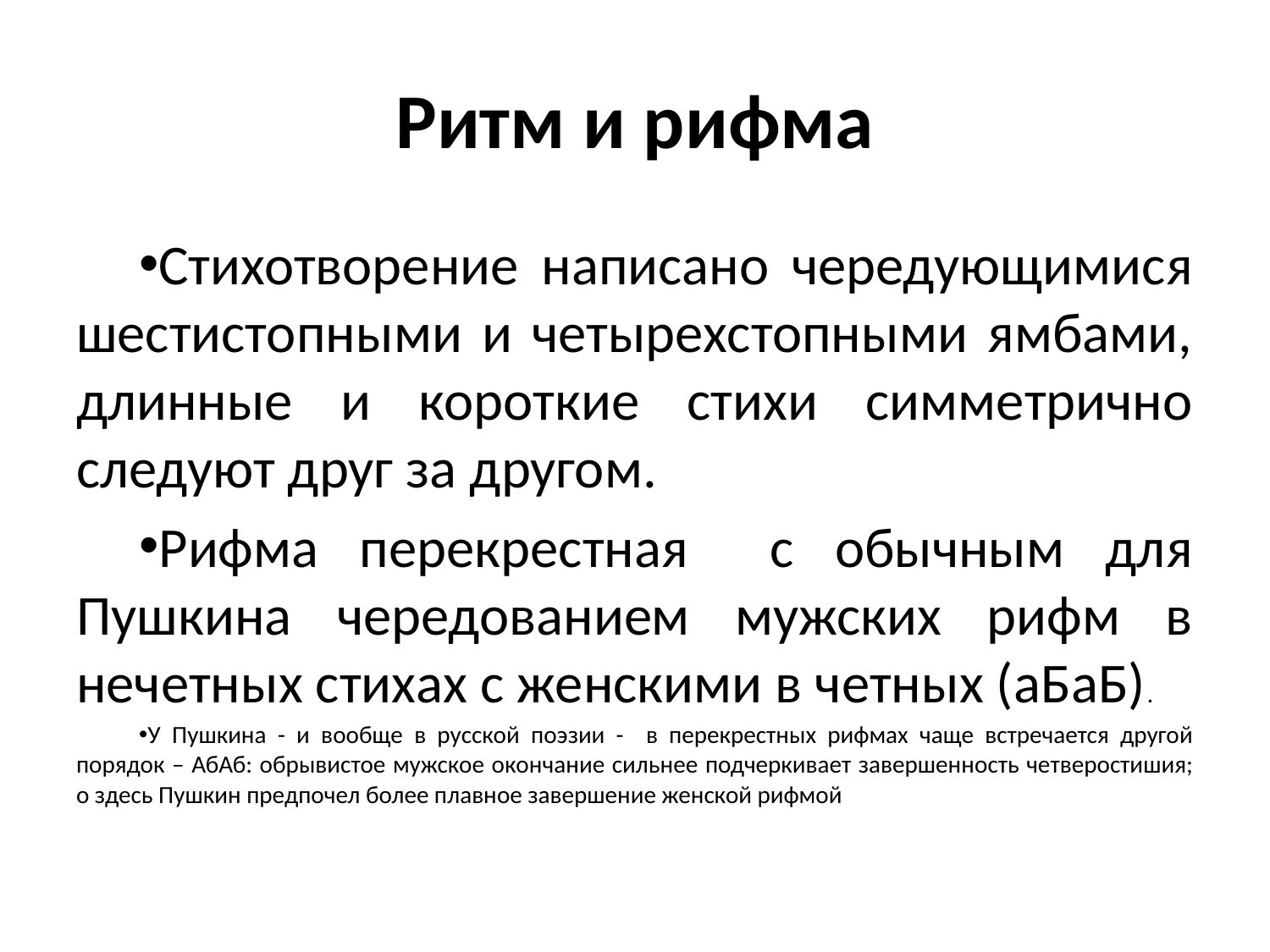

# Ритм и рифма
Стихотворение написано чередующимися шестистопными и четырехстопными ямбами, длинные и короткие стихи симметрично следуют друг за другом.
Рифма перекрестная  с обычным для Пушкина чередованием мужских рифм в нечетных стихах с женскими в четных (аБаБ).
У Пушкина - и вообще в русской поэзии -  в перекрестных рифмах чаще встречается другой порядок – АбАб: обрывистое мужское окончание сильнее подчеркивает завершенность четверостишия; о здесь Пушкин предпочел более плавное завершение женской рифмой